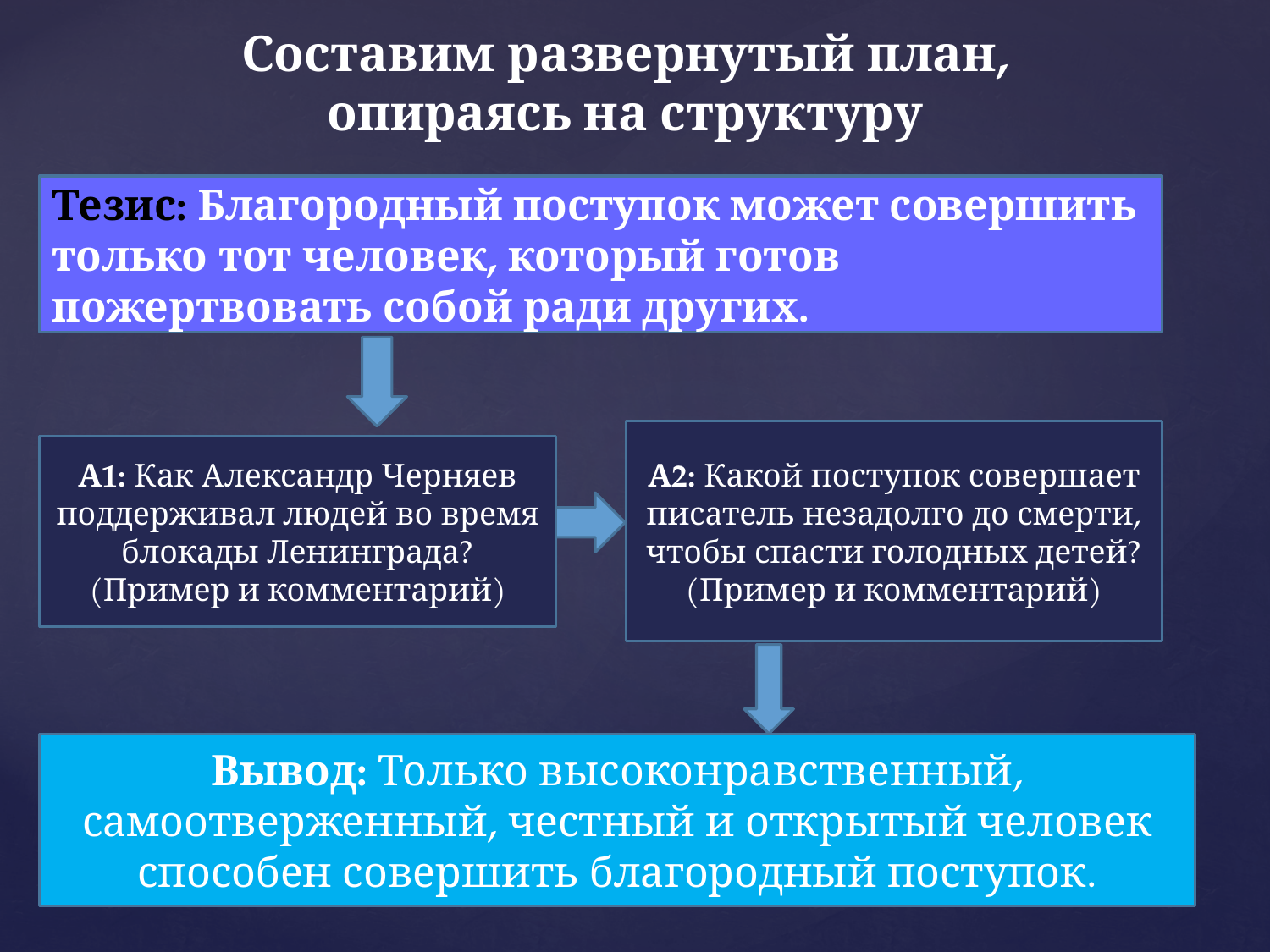

Составим развернутый план, опираясь на структуру
Тезис: Благородный поступок может совершить только тот человек, который готов пожертвовать собой ради других.

А2: Какой поступок совершает писатель незадолго до смерти, чтобы спасти голодных детей? (Пример и комментарий)
А1: Как Александр Черняев поддерживал людей во время блокады Ленинграда? (Пример и комментарий)

Вывод: Только высоконравственный, самоотверженный, честный и открытый человек способен совершить благородный поступок.